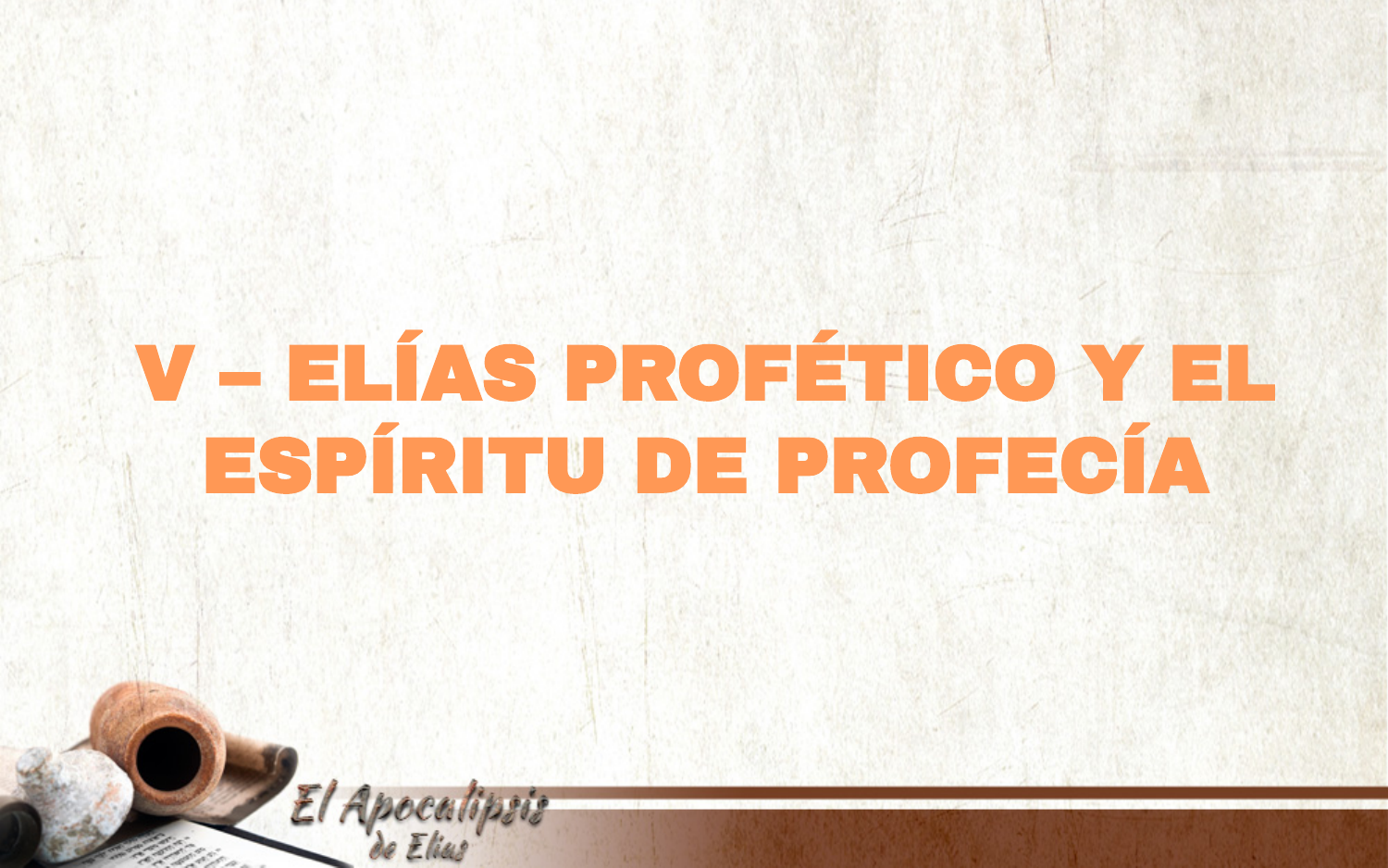

V – ELÍAS PROFÉTICO Y EL ESPÍRITU DE PROFECÍA